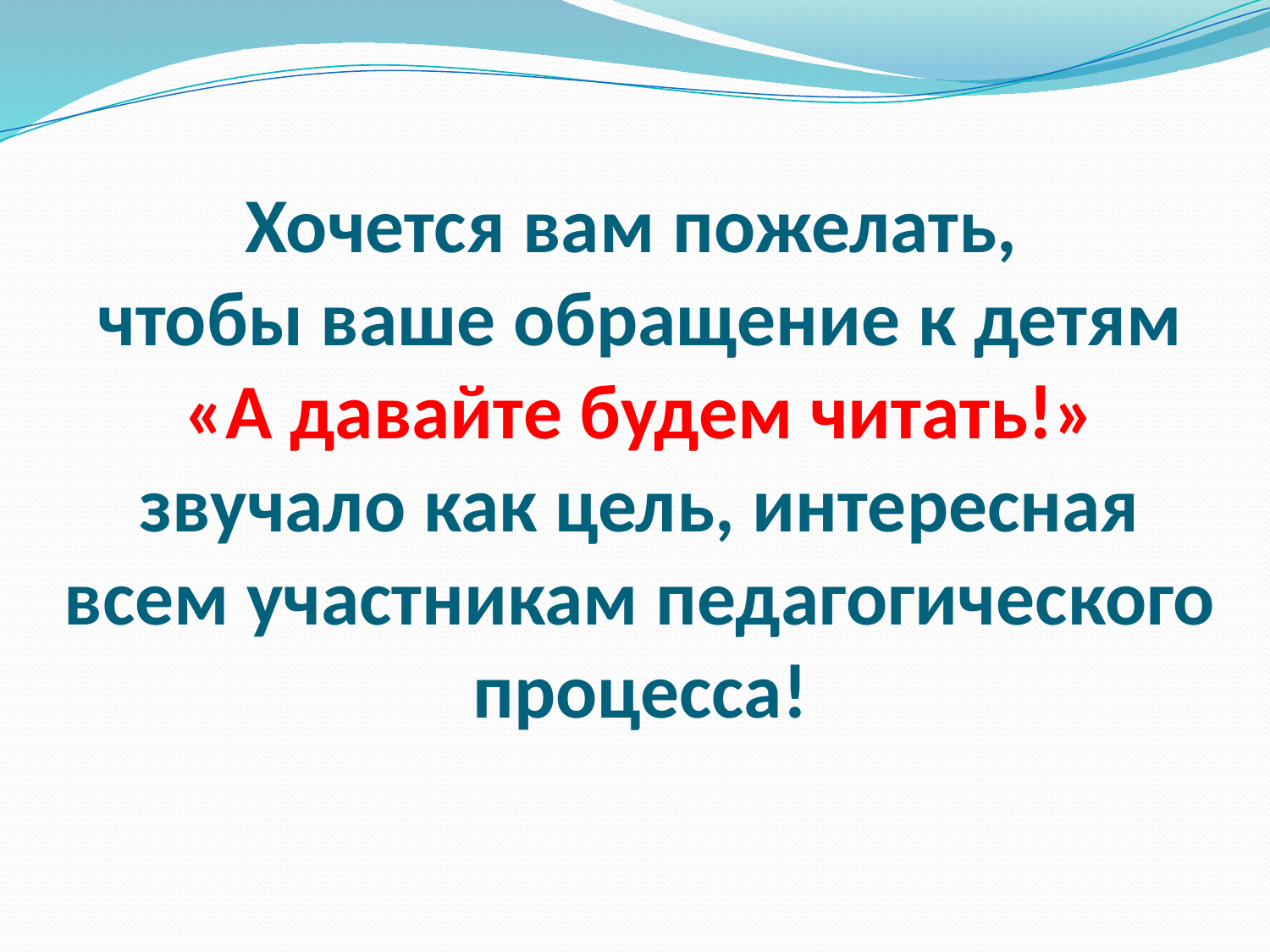

# Хочется вам пожелать, чтобы ваше обращение к детям «А давайте будем читать!» звучало как цель, интересная всем участникам педагогического процесса!